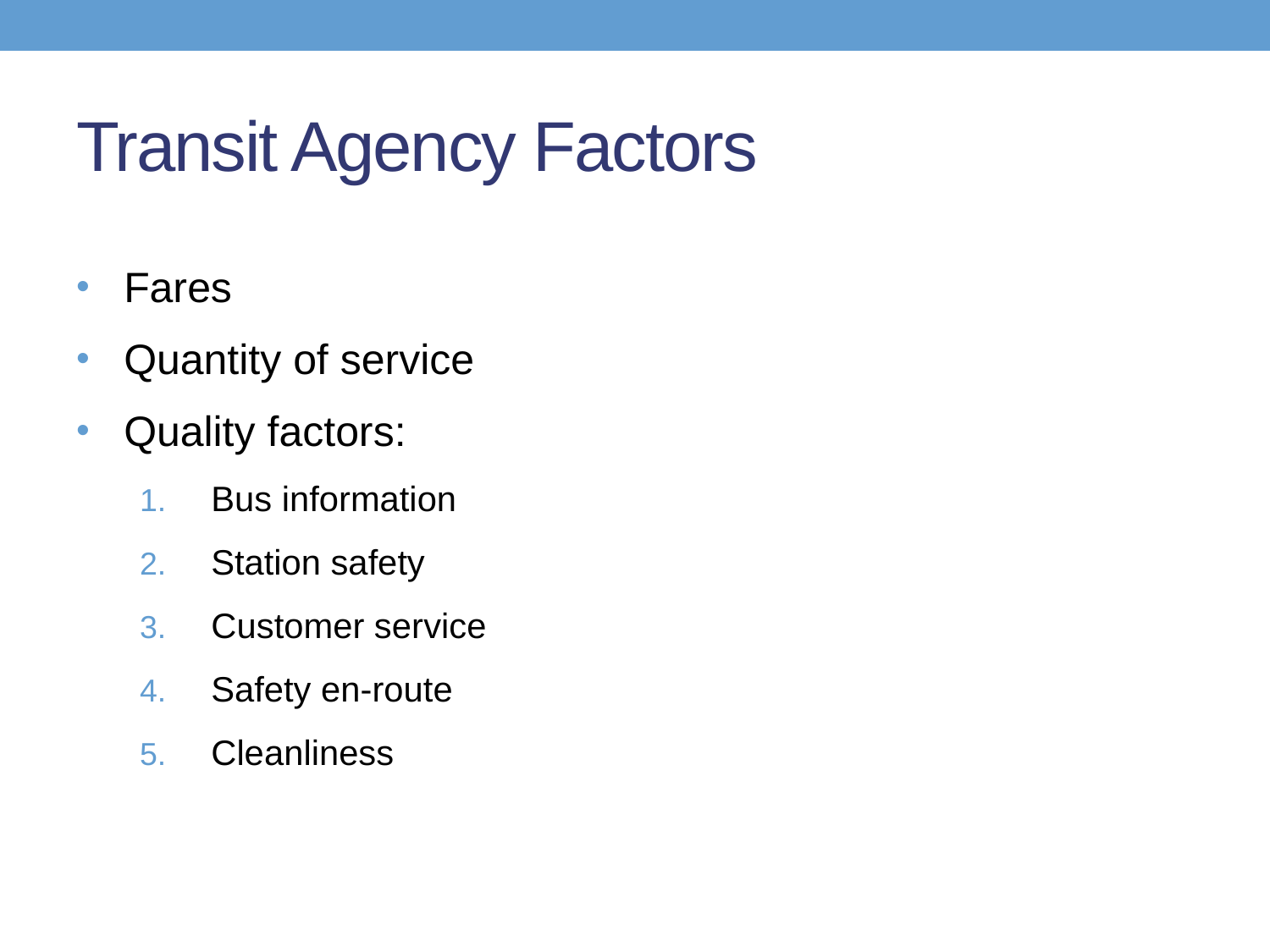

# Transit Agency Factors
Fares
Quantity of service
Quality factors:
Bus information
Station safety
Customer service
Safety en-route
Cleanliness